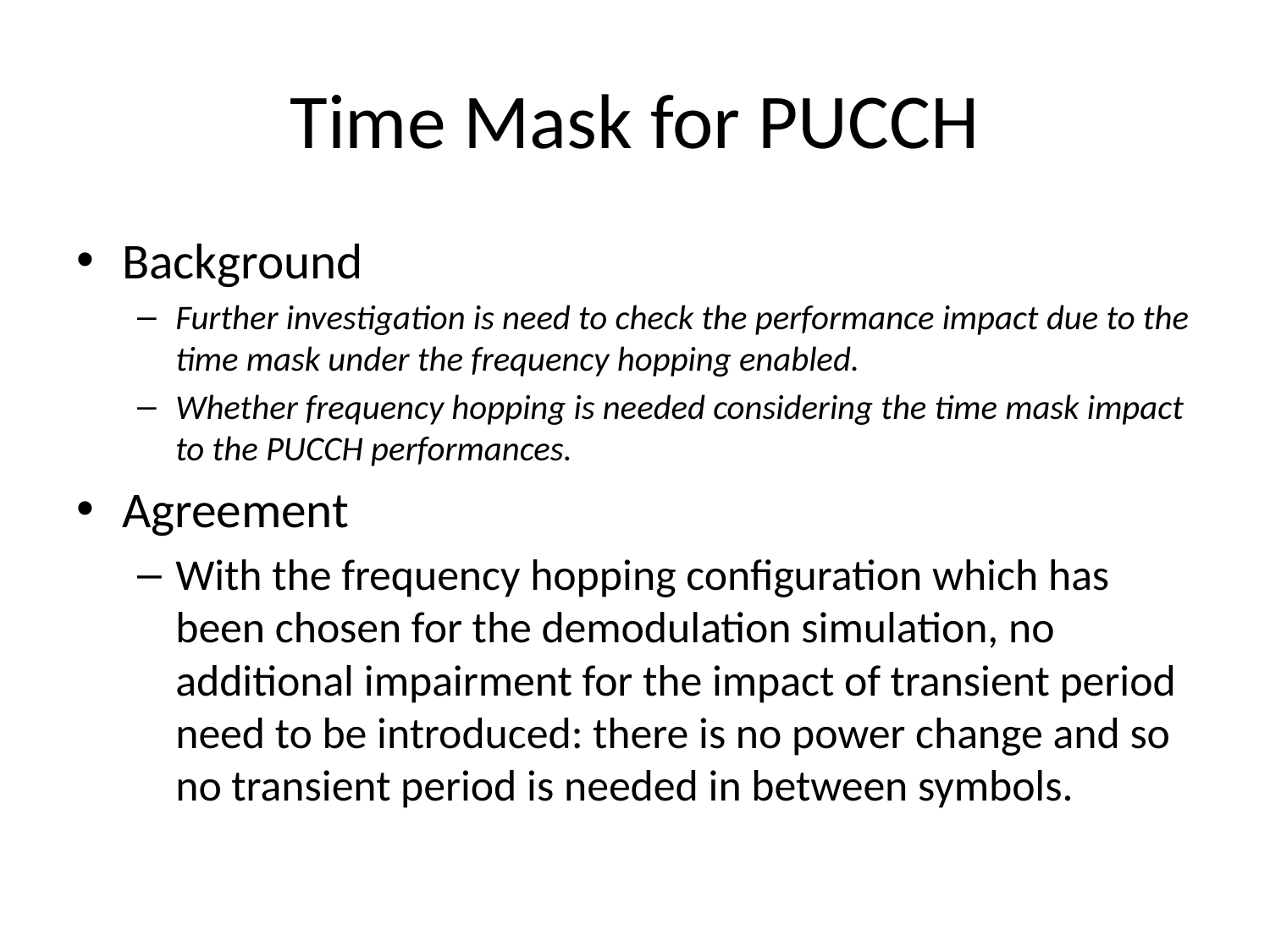

# Time Mask for PUCCH
Background
Further investigation is need to check the performance impact due to the time mask under the frequency hopping enabled.
Whether frequency hopping is needed considering the time mask impact to the PUCCH performances.
Agreement
With the frequency hopping configuration which has been chosen for the demodulation simulation, no additional impairment for the impact of transient period need to be introduced: there is no power change and so no transient period is needed in between symbols.